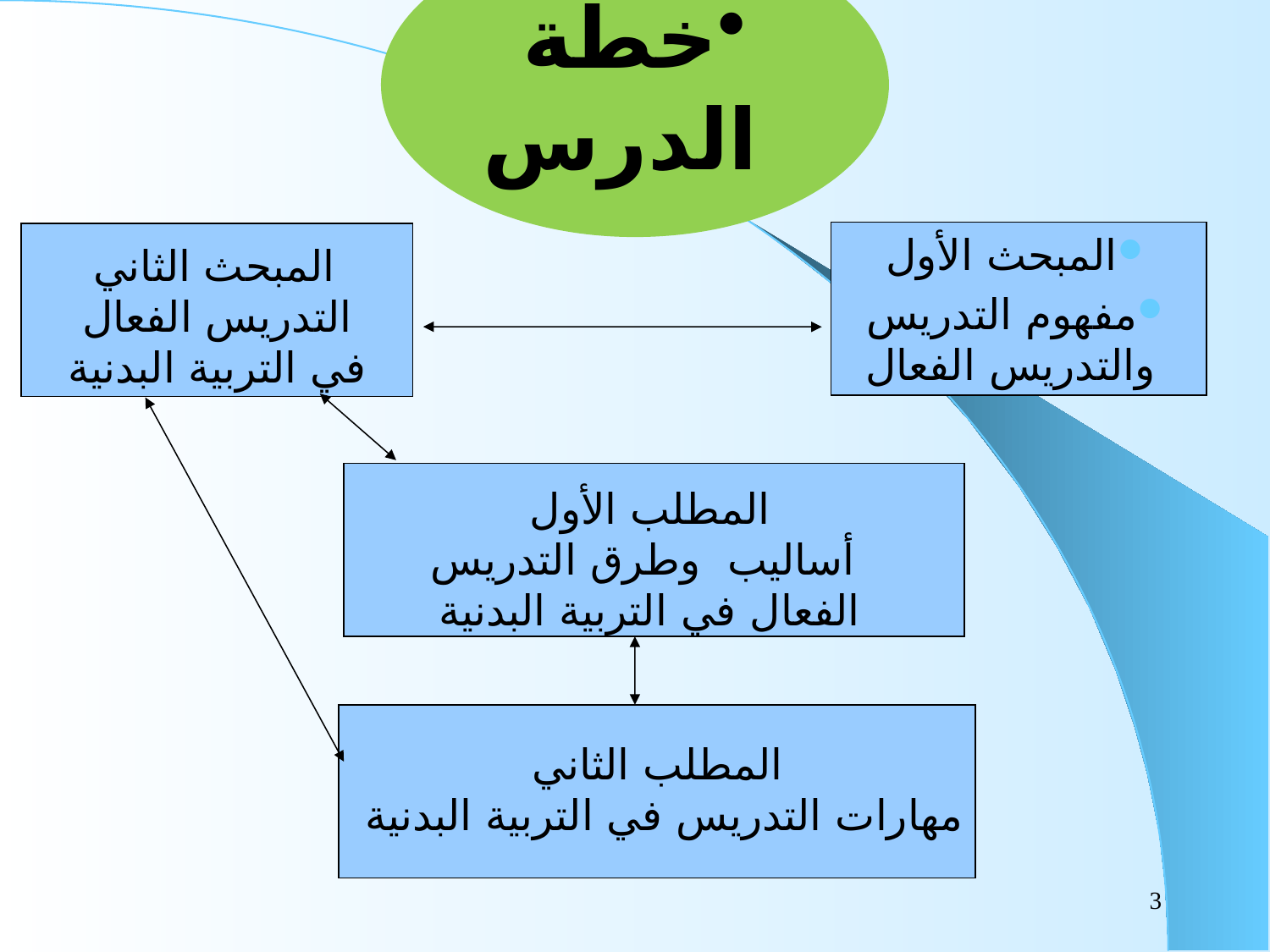

خطة الدرس

المبحث الأول
مفهوم التدريس والتدريس الفعال

 المبحث الثاني
التدريس الفعال
في التربية البدنية
المطلب الأول
أساليب  وطرق التدريس الفعال في التربية البدنية
المطلب الثاني
مهارات التدريس في التربية البدنية
3